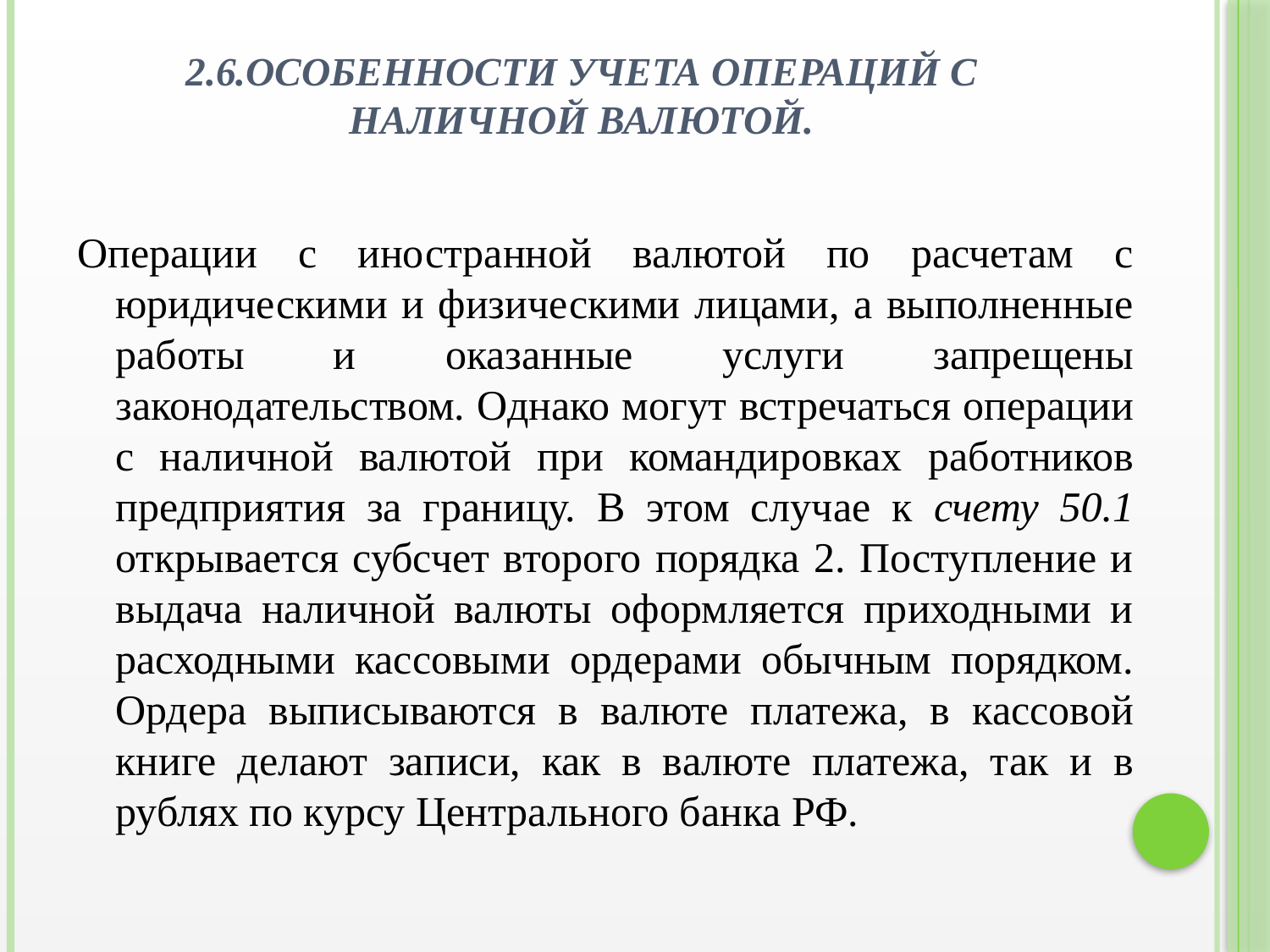

# 2.6.Особенности учета операций с наличной валютой.
Операции с иностранной валютой по расчетам с юридическими и физическими лицами, а выполненные работы и оказанные услуги запрещены законодательством. Однако могут встречаться операции с наличной валютой при командировках работников предприятия за границу. В этом случае к счету 50.1 открывается субсчет второго порядка 2. Поступление и выдача наличной валюты оформляется приходными и расходными кассовыми ордерами обычным порядком. Ордера выписываются в валюте платежа, в кассовой книге делают записи, как в валюте платежа, так и в рублях по курсу Центрального банка РФ.